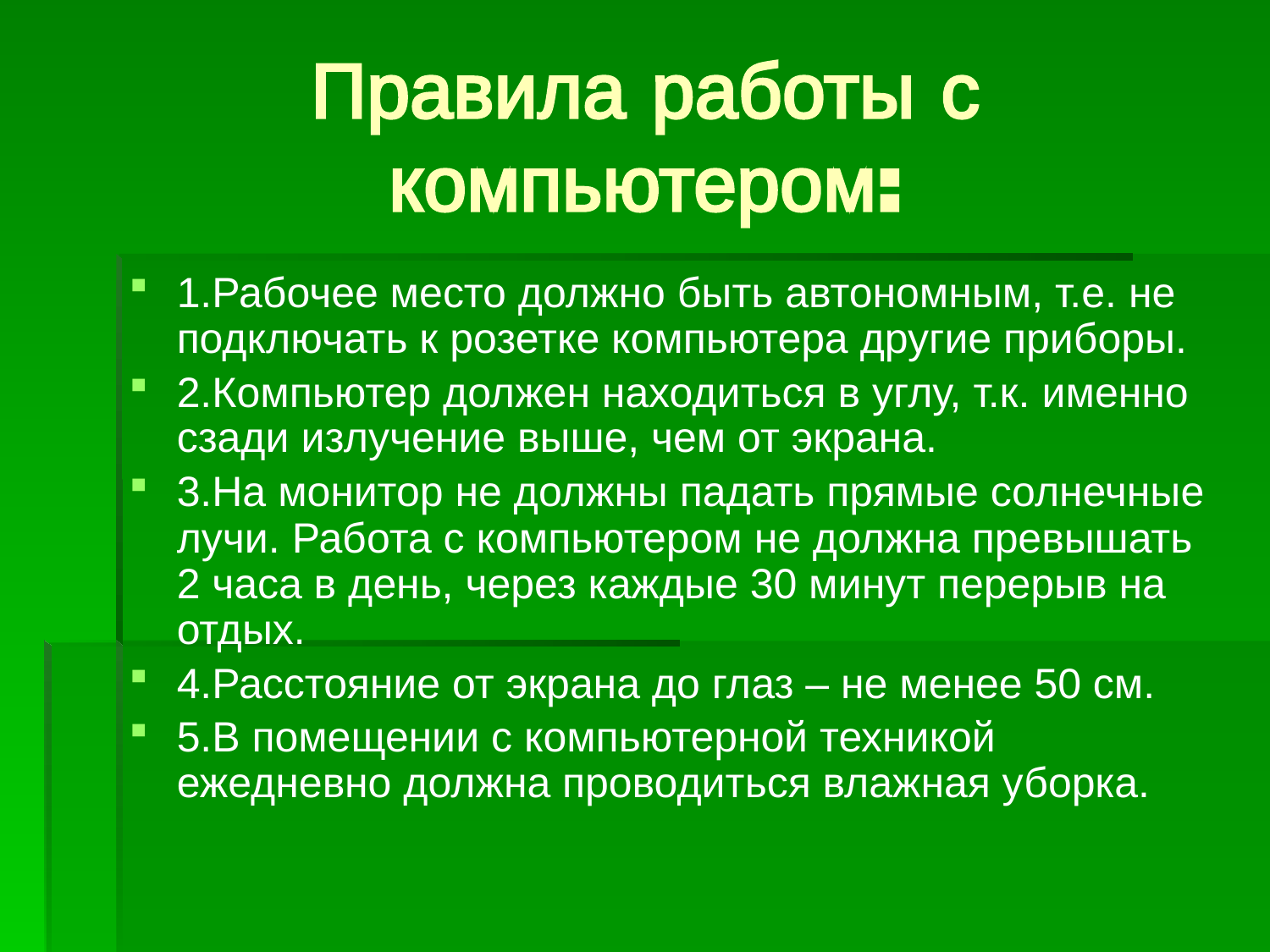

# Правила работы с компьютером:
1.Рабочее место должно быть автономным, т.е. не подключать к розетке компьютера другие приборы.
2.Компьютер должен находиться в углу, т.к. именно сзади излучение выше, чем от экрана.
3.На монитор не должны падать прямые солнечные лучи. Работа с компьютером не должна превышать 2 часа в день, через каждые 30 минут перерыв на отдых.
4.Расстояние от экрана до глаз – не менее 50 см.
5.В помещении с компьютерной техникой ежедневно должна проводиться влажная уборка.